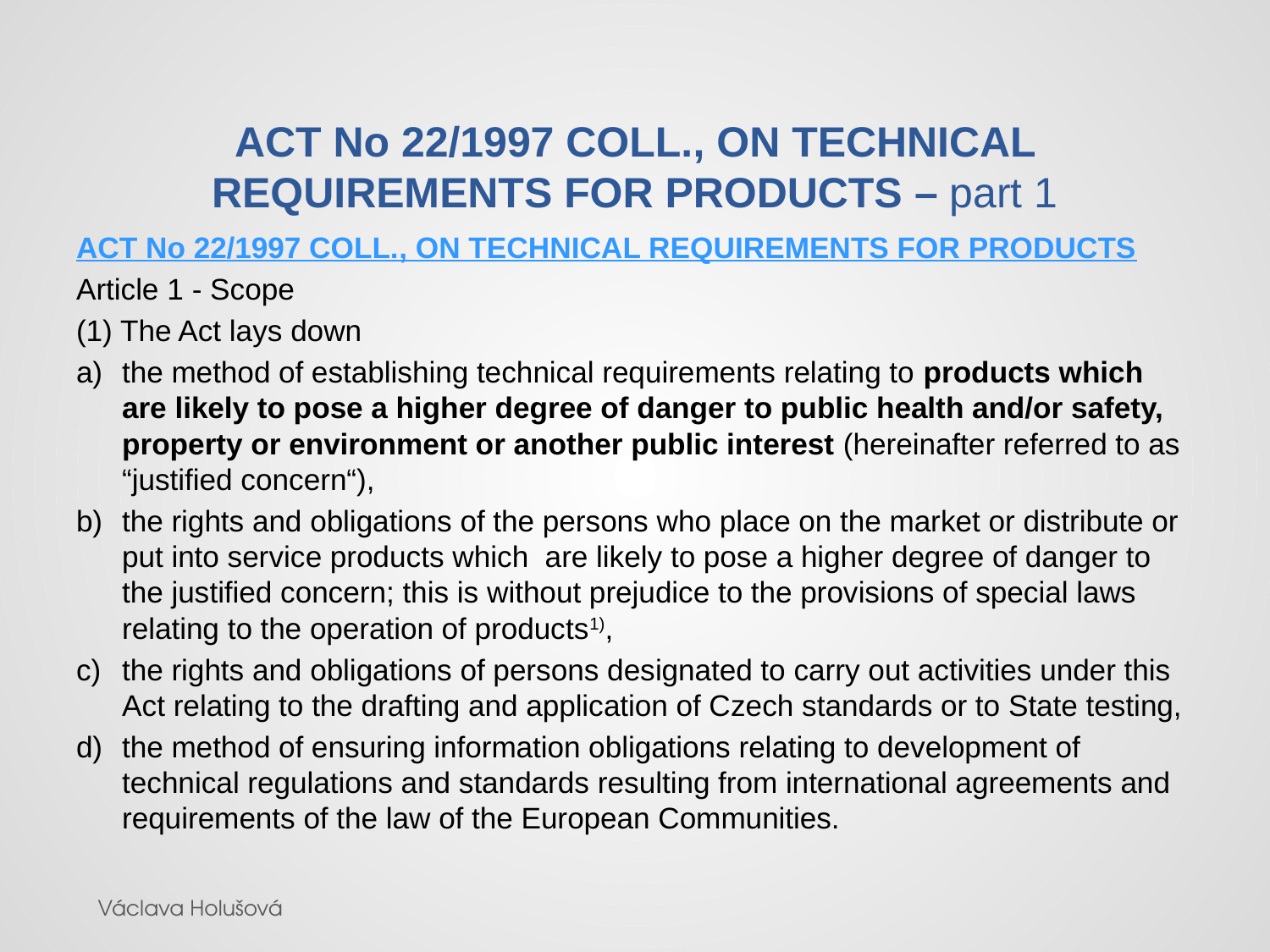

# ACT No 22/1997 COLL., ON TECHNICAL REQUIREMENTS FOR PRODUCTS – part 1
ACT No 22/1997 COLL., ON TECHNICAL REQUIREMENTS FOR PRODUCTS
Article 1 - Scope
(1) The Act lays down
a)	the method of establishing technical requirements relating to products which are likely to pose a higher degree of danger to public health and/or safety, property or environment or another public interest (hereinafter referred to as “justified concern“),
b)	the rights and obligations of the persons who place on the market or distribute or put into service products which  are likely to pose a higher degree of danger to the justified concern; this is without prejudice to the provisions of special laws relating to the operation of products1),
c)	the rights and obligations of persons designated to carry out activities under this Act relating to the drafting and application of Czech standards or to State testing,
d)	the method of ensuring information obligations relating to development of technical regulations and standards resulting from international agreements and requirements of the law of the European Communities.

Václava Holušová